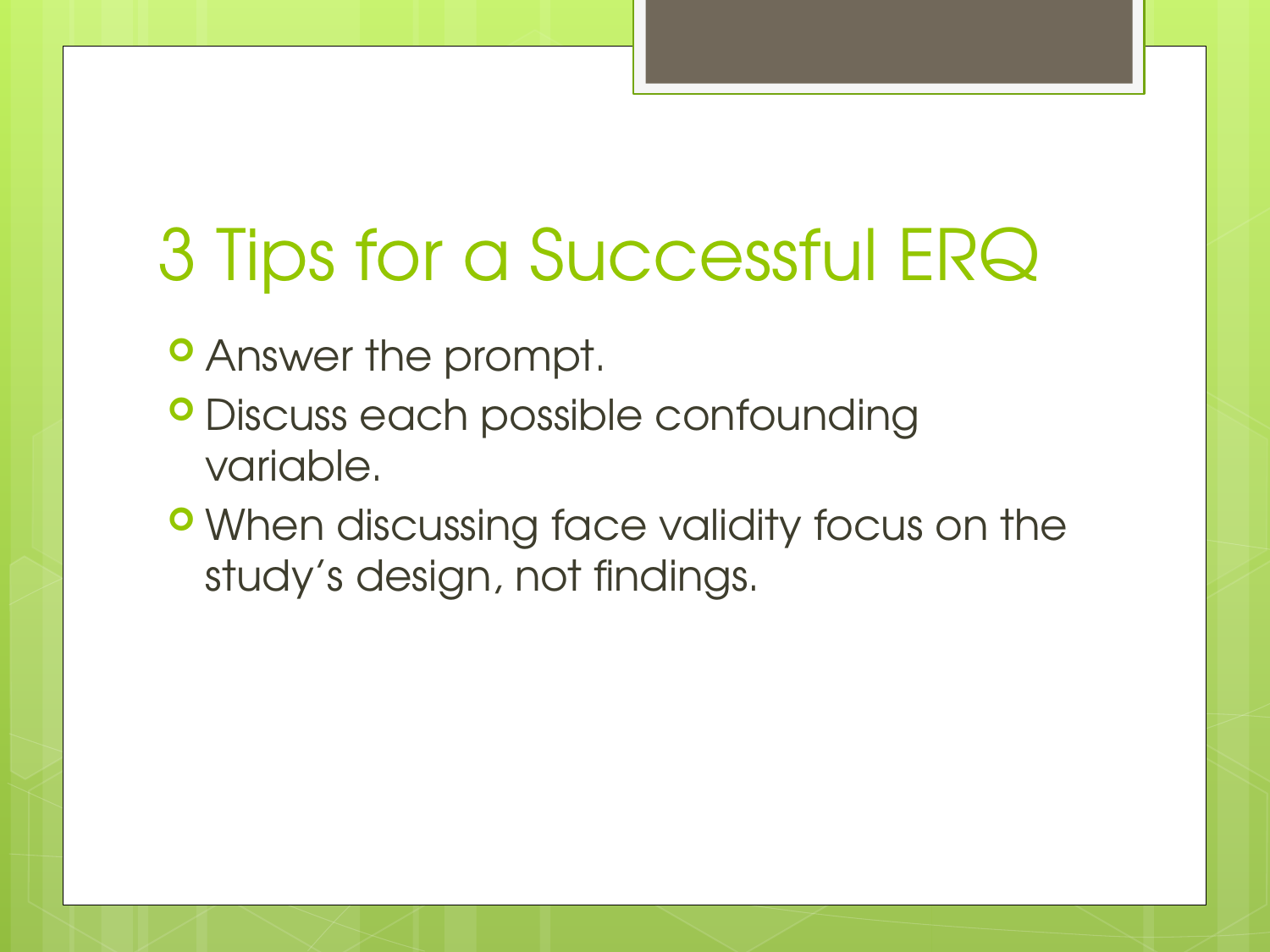

# 3 Tips for a Successful ERQ
Answer the prompt.
Discuss each possible confounding variable.
When discussing face validity focus on the study’s design, not findings.